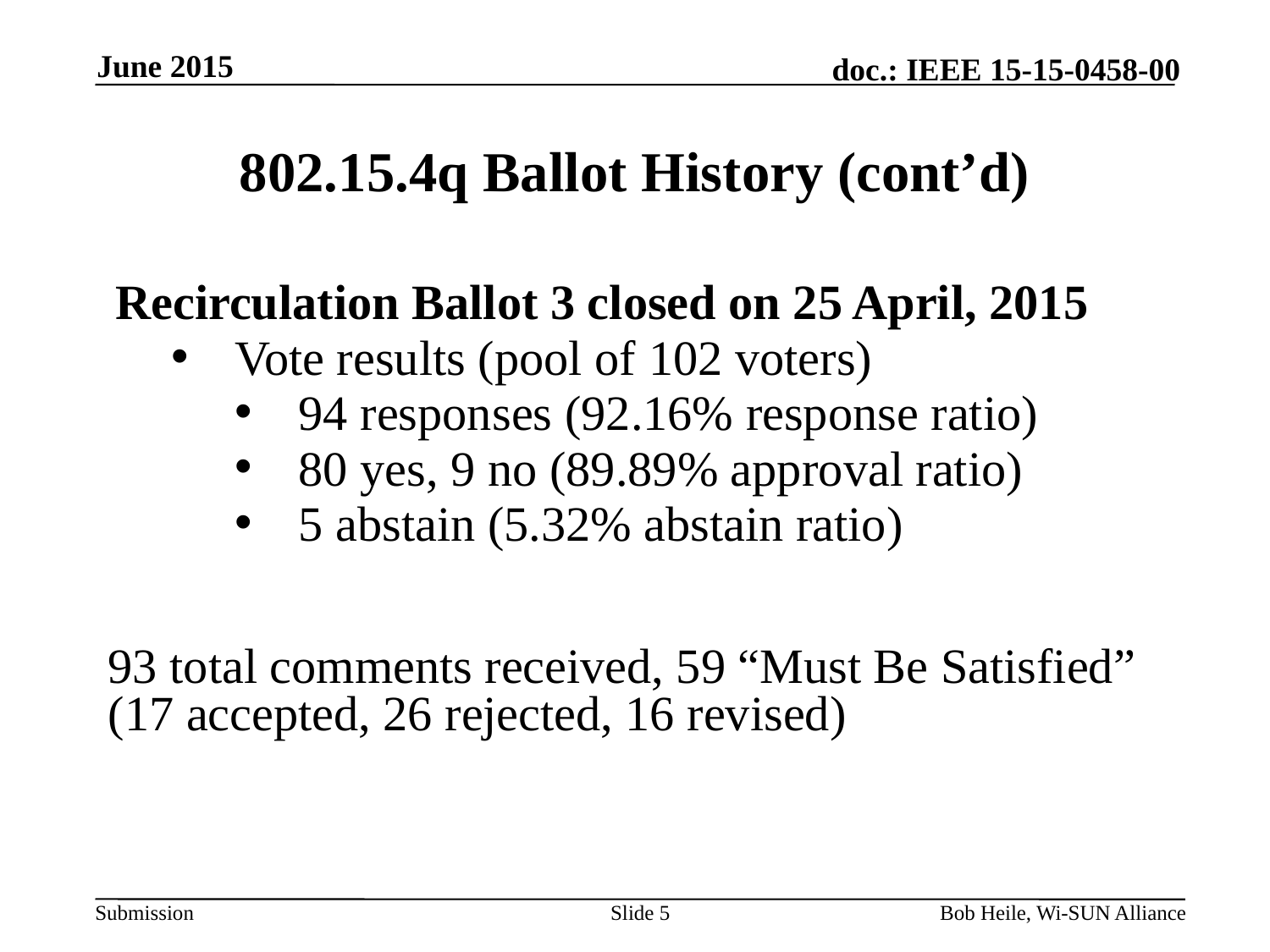

June 2015
# 802.15.4q Ballot History (cont’d)
Recirculation Ballot 3 closed on 25 April, 2015
Vote results (pool of 102 voters)
94 responses (92.16% response ratio)
80 yes, 9 no (89.89% approval ratio)
5 abstain (5.32% abstain ratio)

93 total comments received, 59 “Must Be Satisfied” (17 accepted, 26 rejected, 16 revised)
Slide 5
Bob Heile, Wi-SUN Alliance